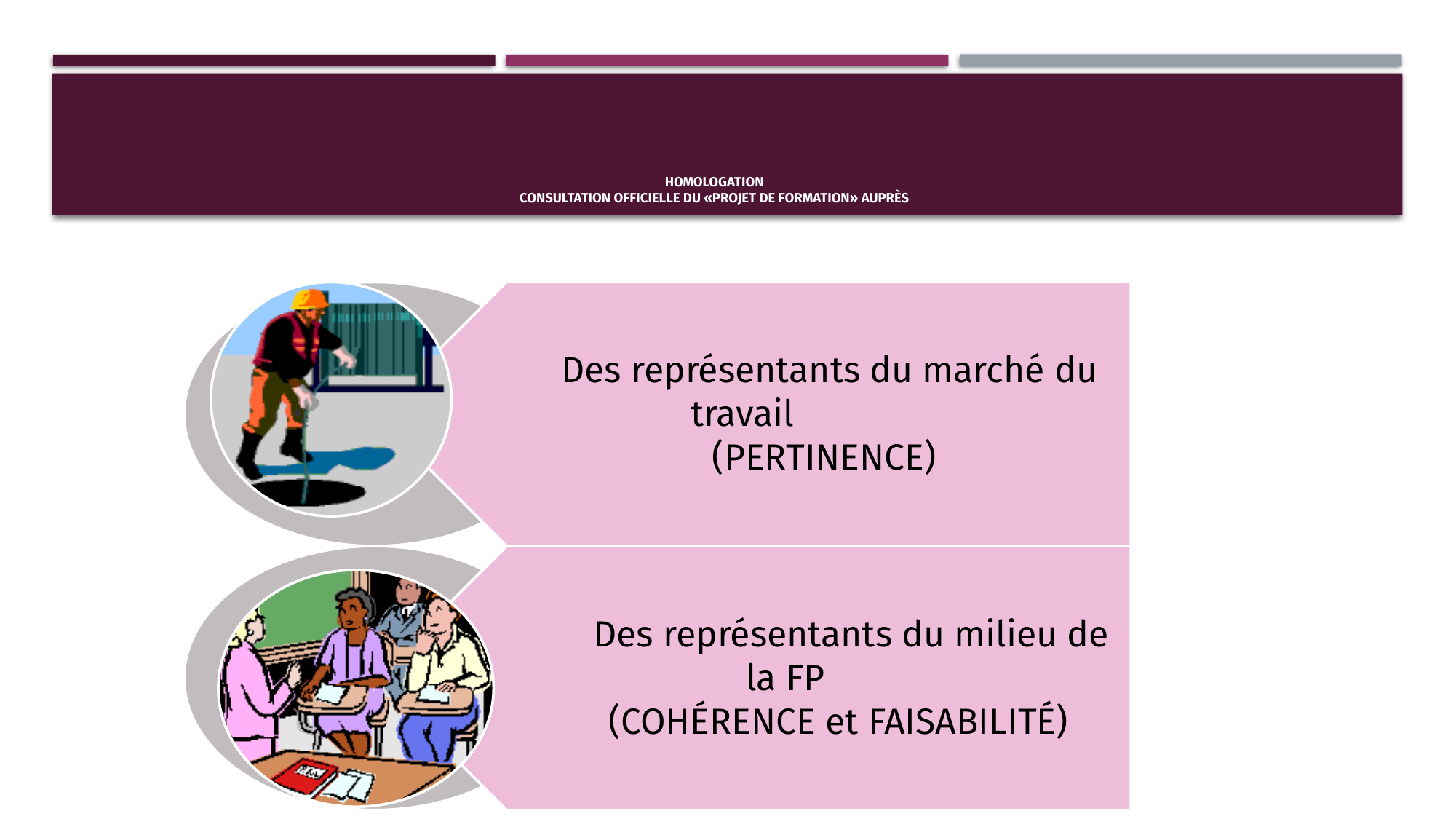

# HOMOLOGATION Consultation officielle DU «Projet de formation» auprès
        Des représentants du marché du travail
        (PERTINENCE)
            Des représentants du milieu de la FP
           (COHÉRENCE et FAISABILITÉ)